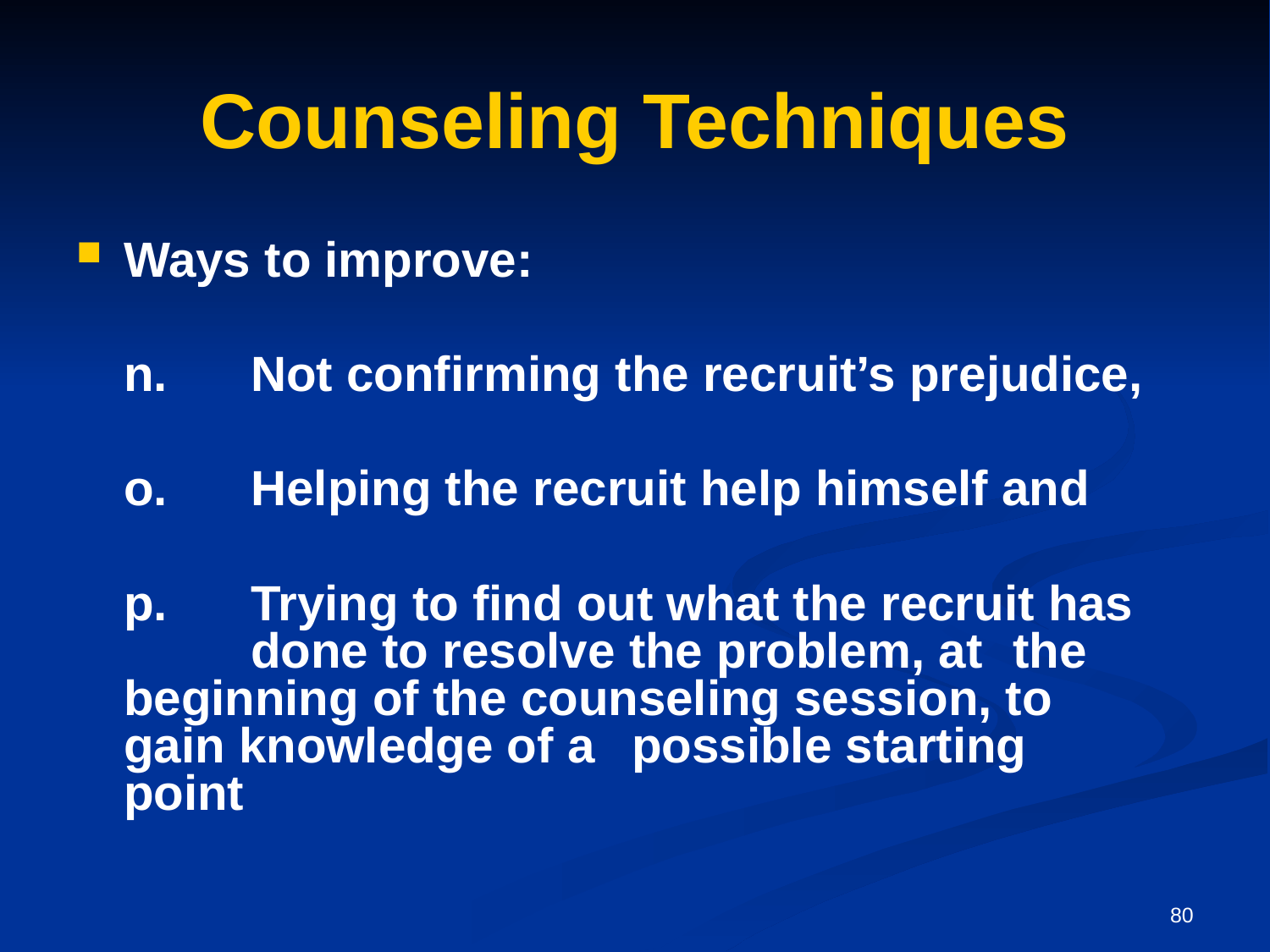

# Counseling Techniques
Ways to improve:

	n.	Not confirming the recruit’s prejudice,

	o.	Helping the recruit help himself and

	p.	Trying to find out what the recruit has 	done to resolve the problem, at 	the 	beginning of the counseling session, to 	gain knowledge of a 	possible starting 	point
80